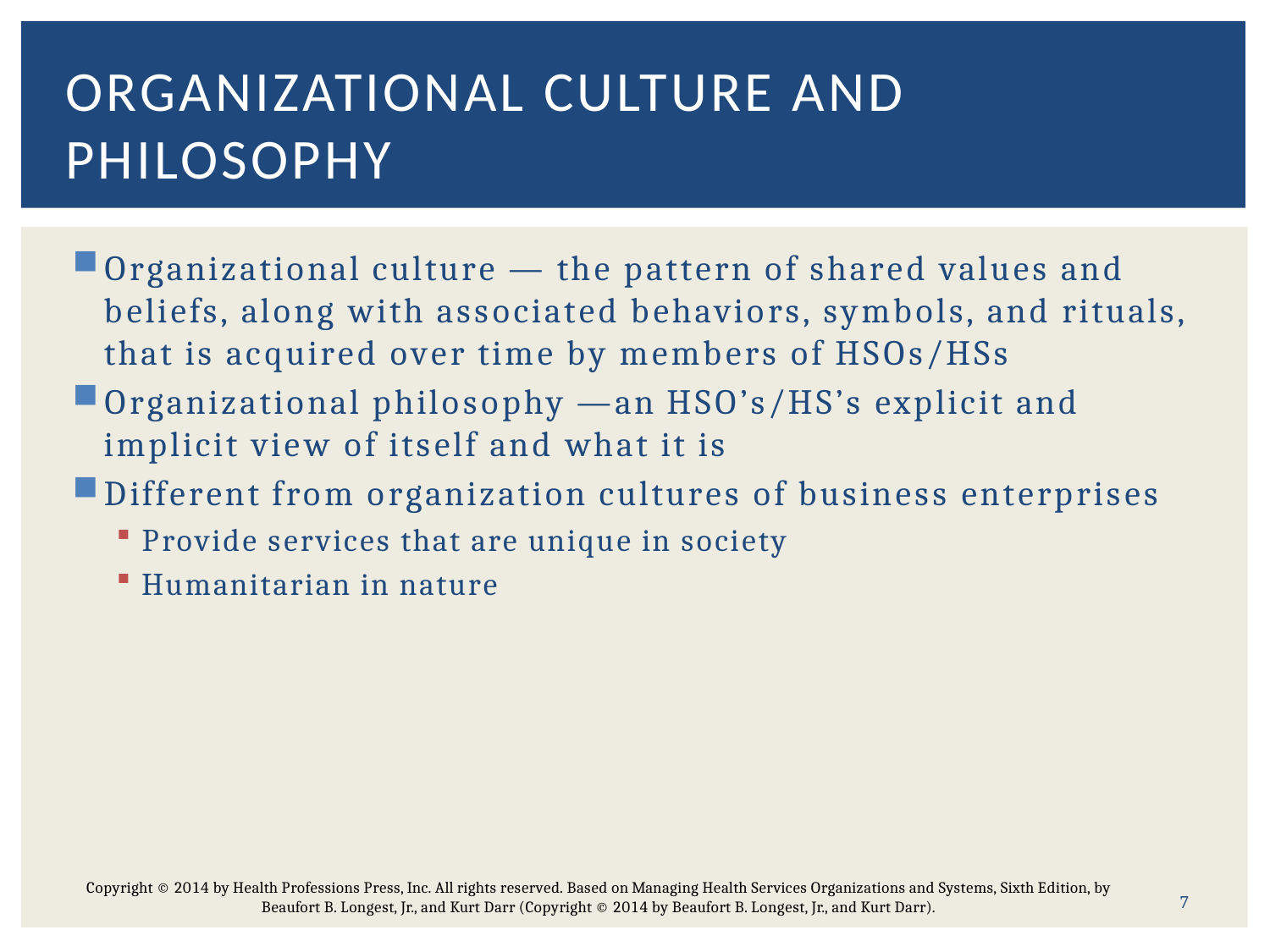

# Organizational Culture and Philosophy
Organizational culture — the pattern of shared values and beliefs, along with associated behaviors, symbols, and rituals, that is acquired over time by members of HSOs/HSs
Organizational philosophy —an HSO’s/HS’s explicit and implicit view of itself and what it is
Different from organization cultures of business enterprises
Provide services that are unique in society
Humanitarian in nature

7